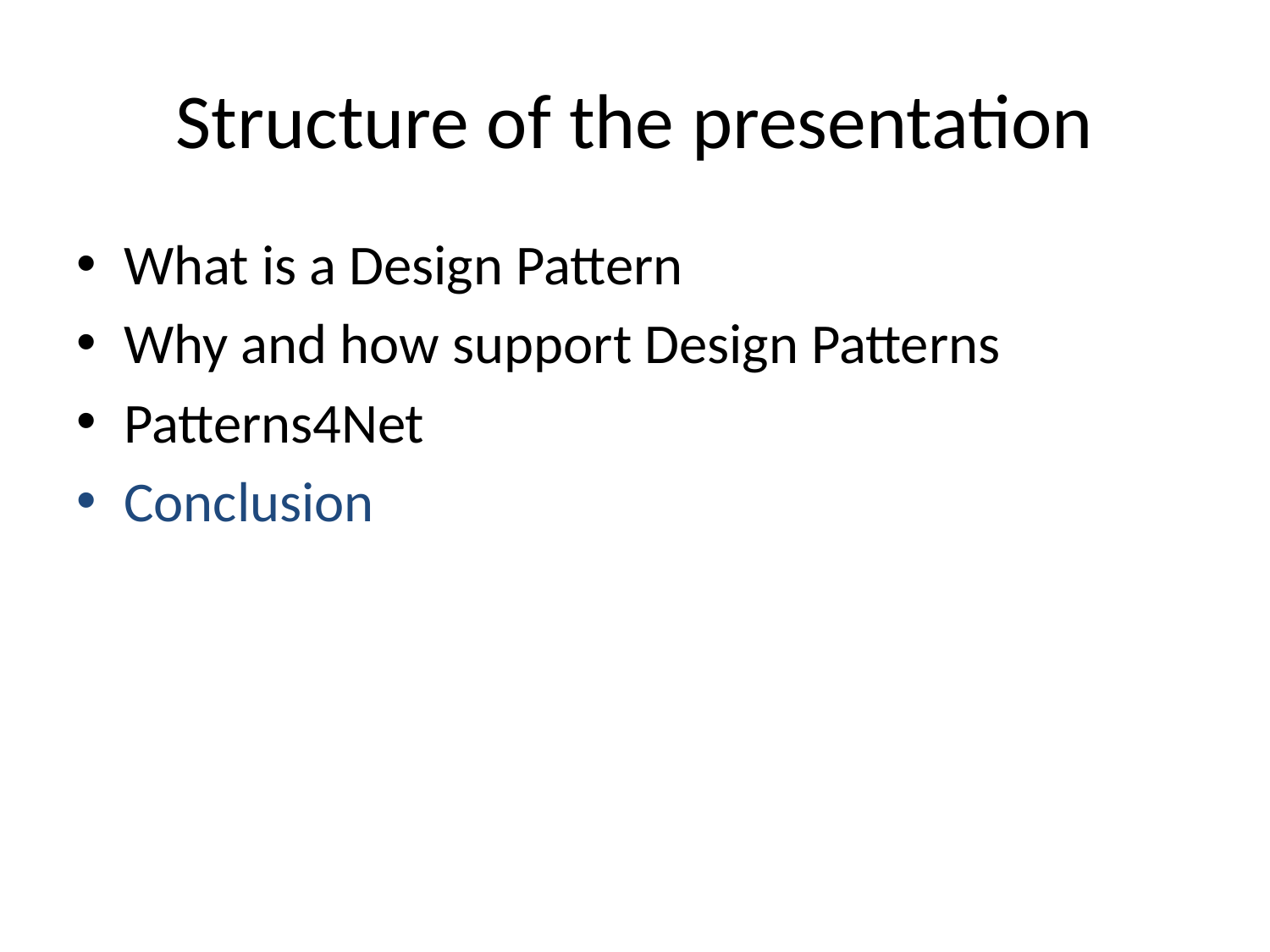

# Structure of the presentation
What is a Design Pattern
Why and how support Design Patterns
Patterns4Net
Conclusion